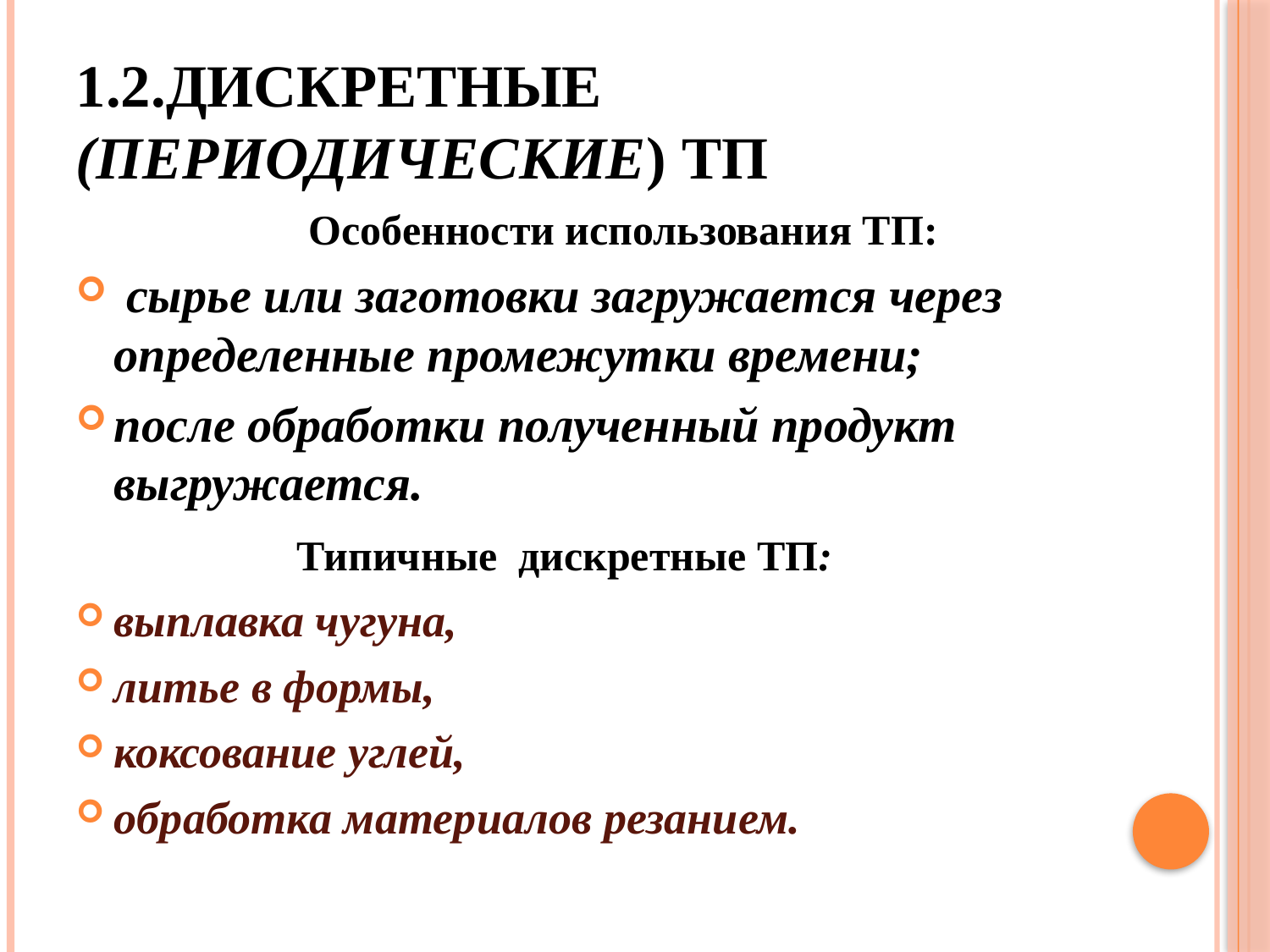

# 1.2.Дискретные (периодические) ТП
                      Особенности использования ТП:
 сырье или заготовки загружается через определенные промежутки времени;
после обработки полученный продукт выгружается.
                  Типичные  дискретные ТП:
выплавка чугуна,
литье в формы,
коксование углей,
обработка материалов резанием.